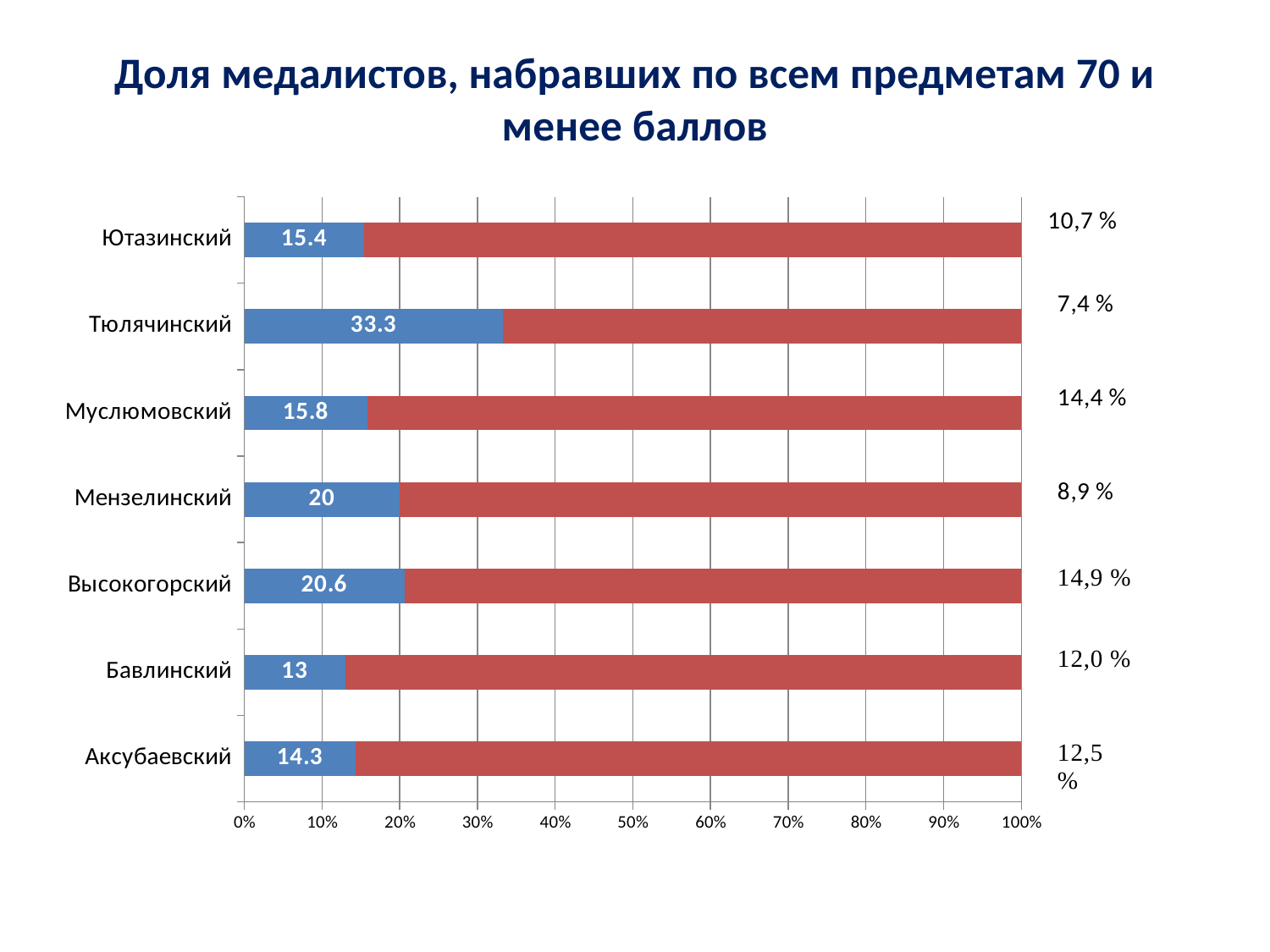

# Доля медалистов, набравших по всем предметам 70 и менее баллов

### Chart

| Category | Доля медалистов, набравших по всем предметам 70 и менее баллов |  |
|---|---|---|
| Аксубаевский | 14.3 | 85.7 |
| Бавлинский | 13.0 | 87.0 |
| Высокогорский | 20.6 | 79.4 |
| Мензелинский | 20.0 | 80.0 |
| Муслюмовский | 15.8 | 84.2 |
| Тюлячинский | 33.300000000000004 | 66.7 |
| Ютазинский | 15.4 | 84.6 |